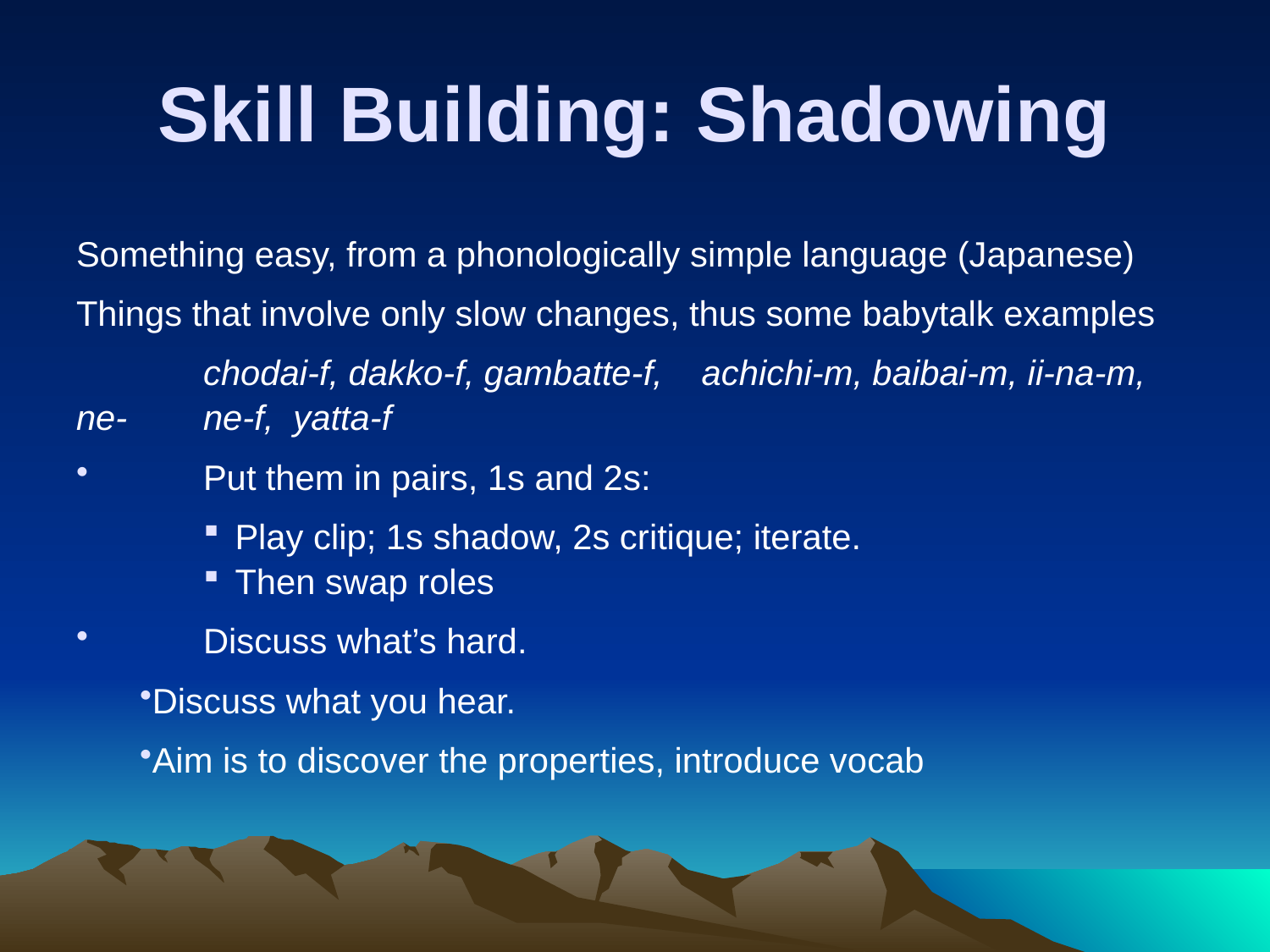

# Skill Building: Shadowing
Something easy, from a phonologically simple language (Japanese)
Things that involve only slow changes, thus some babytalk examples
	chodai-f, dakko-f, gambatte-f,    achichi-m, baibai-m, ii-na-m,   ne-	ne-f,  yatta-f
	Put them in pairs, 1s and 2s:
Play clip; 1s shadow, 2s critique; iterate.
Then swap roles
	Discuss what’s hard.
Discuss what you hear.
Aim is to discover the properties, introduce vocab